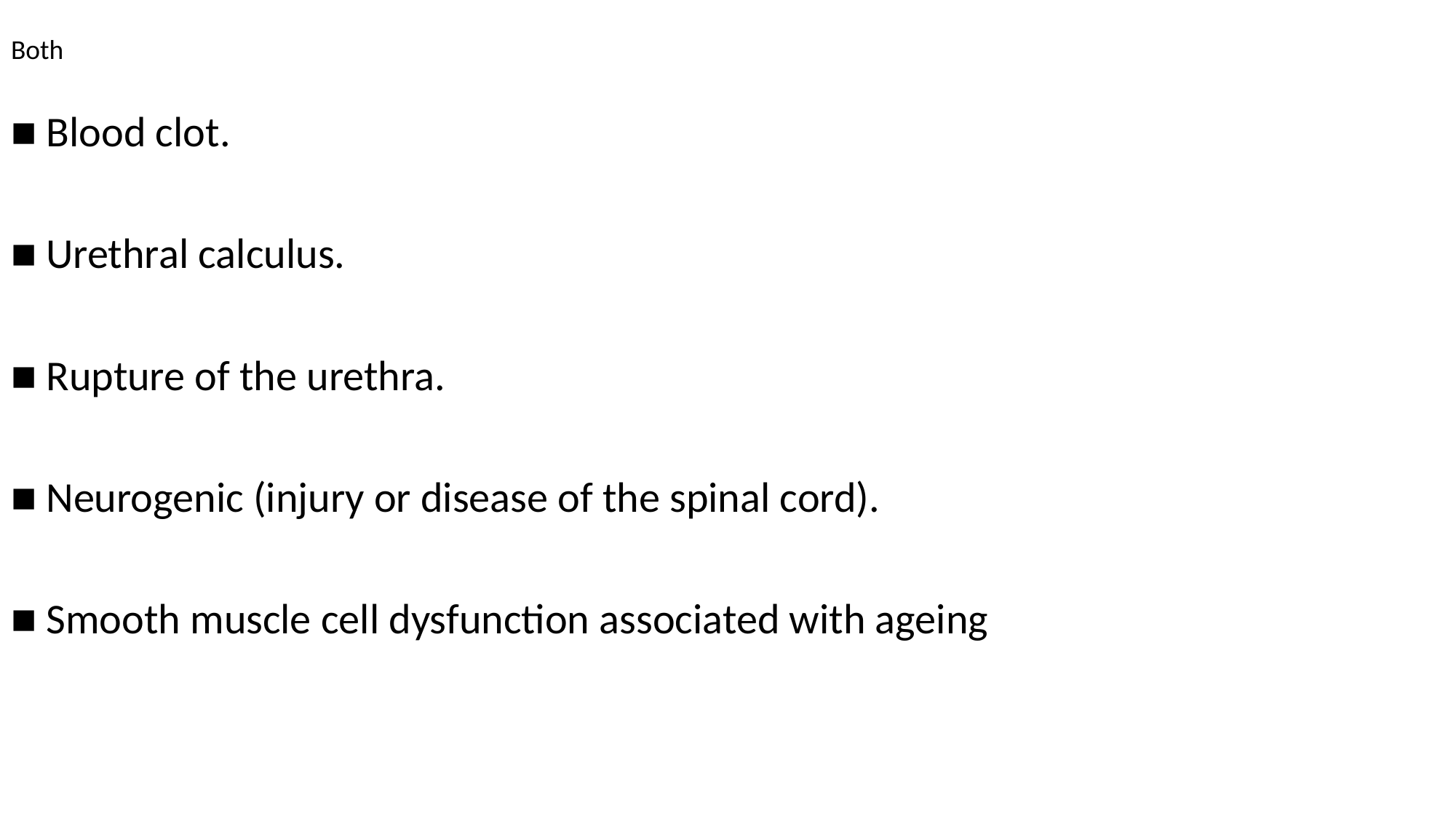

# Both
■ Blood clot.

■ Urethral calculus.

■ Rupture of the urethra.

■ Neurogenic (injury or disease of the spinal cord).

■ Smooth muscle cell dysfunction associated with ageing